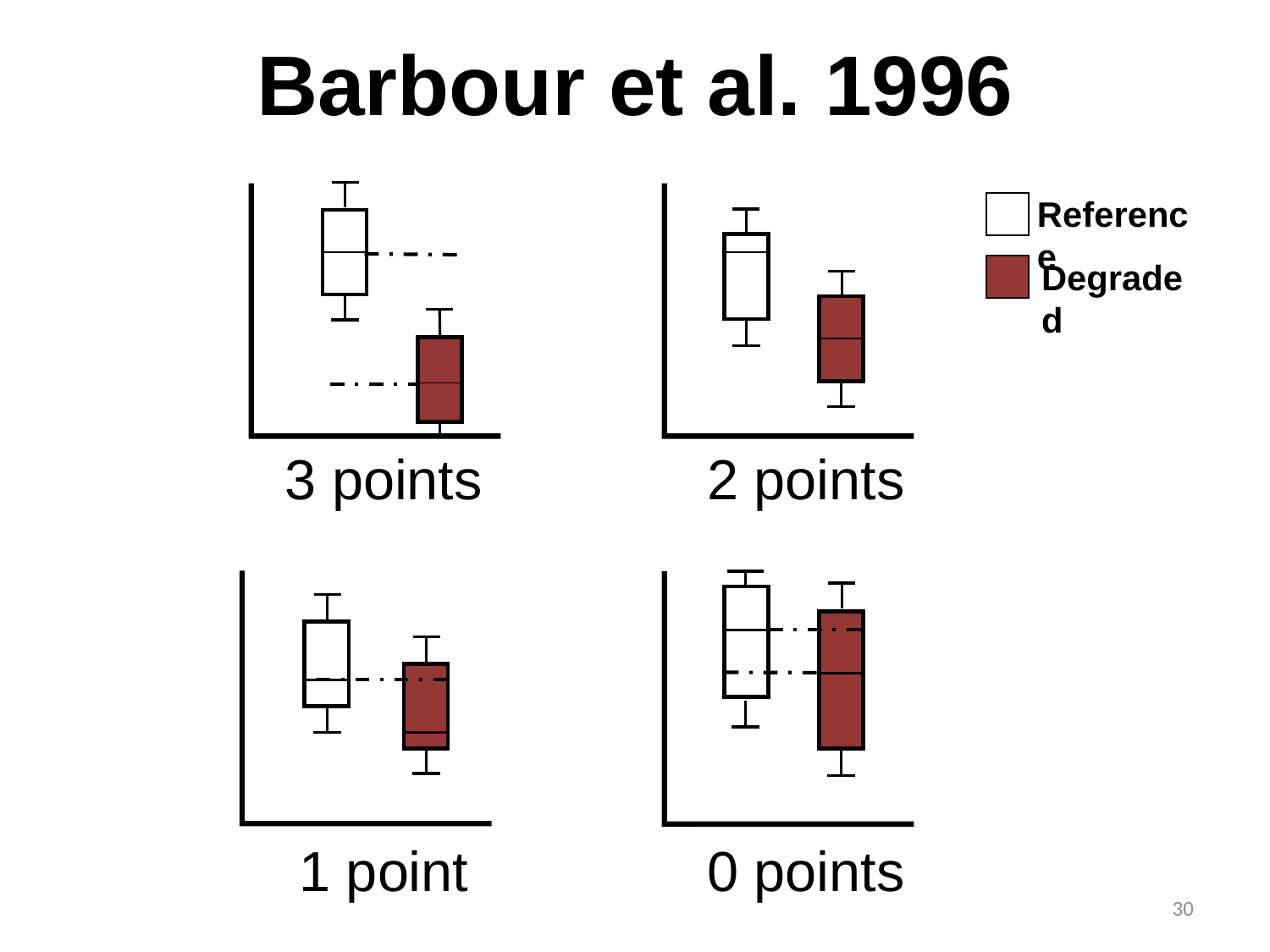

# Barbour et al. 1996

3 points
2 points
1 point
0 points

Reference
Degraded
30